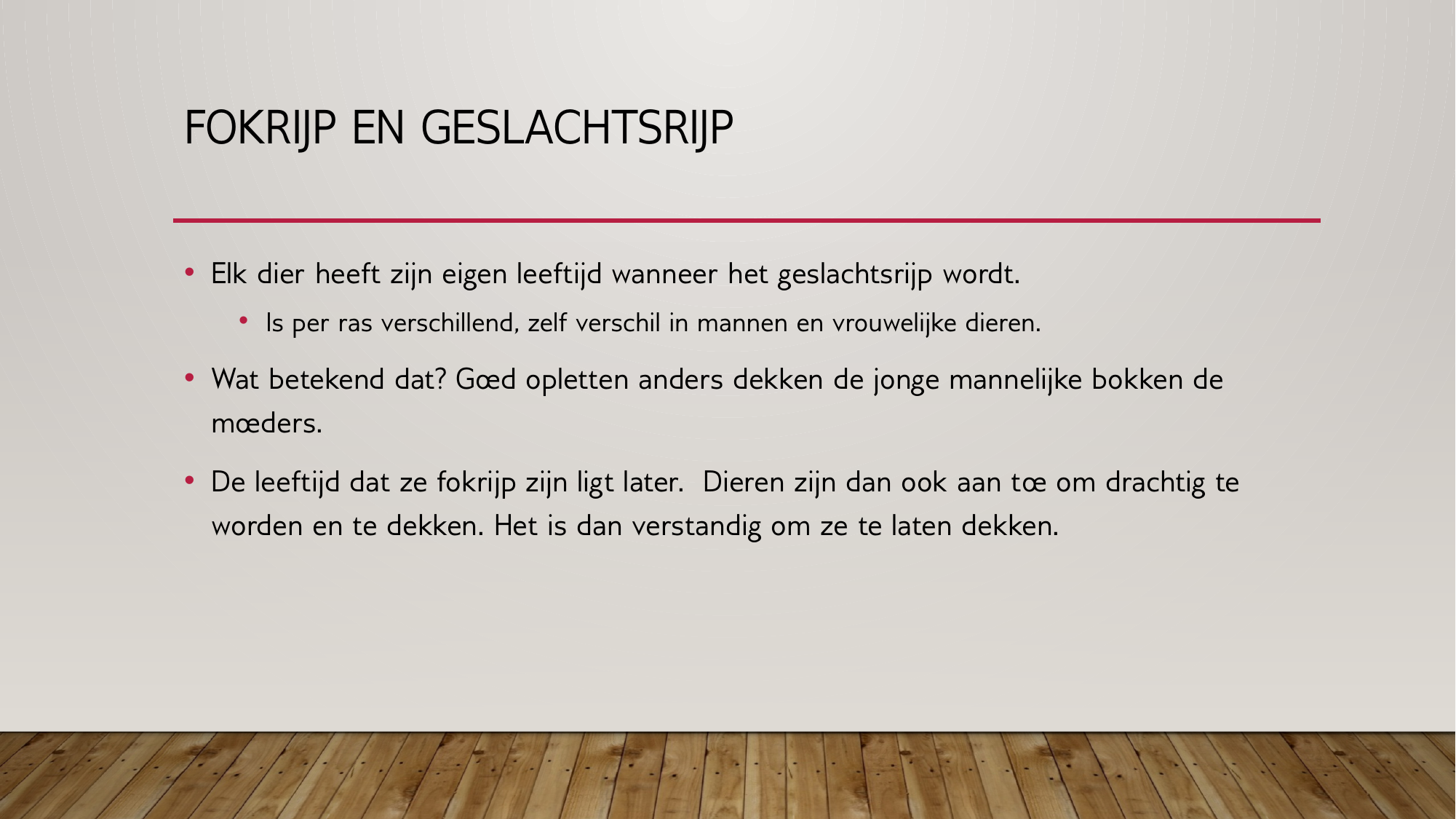

# Fokrijp en geslachtsrijp
Elk dier heeft zijn eigen leeftijd wanneer het geslachtsrijp wordt.
Is per ras verschillend, zelf verschil in mannen en vrouwelijke dieren.
Wat betekend dat? Goed opletten anders dekken de jonge mannelijke bokken de moeders.
De leeftijd dat ze fokrijp zijn ligt later.  Dieren zijn dan ook aan toe om drachtig te worden en te dekken. Het is dan verstandig om ze te laten dekken.